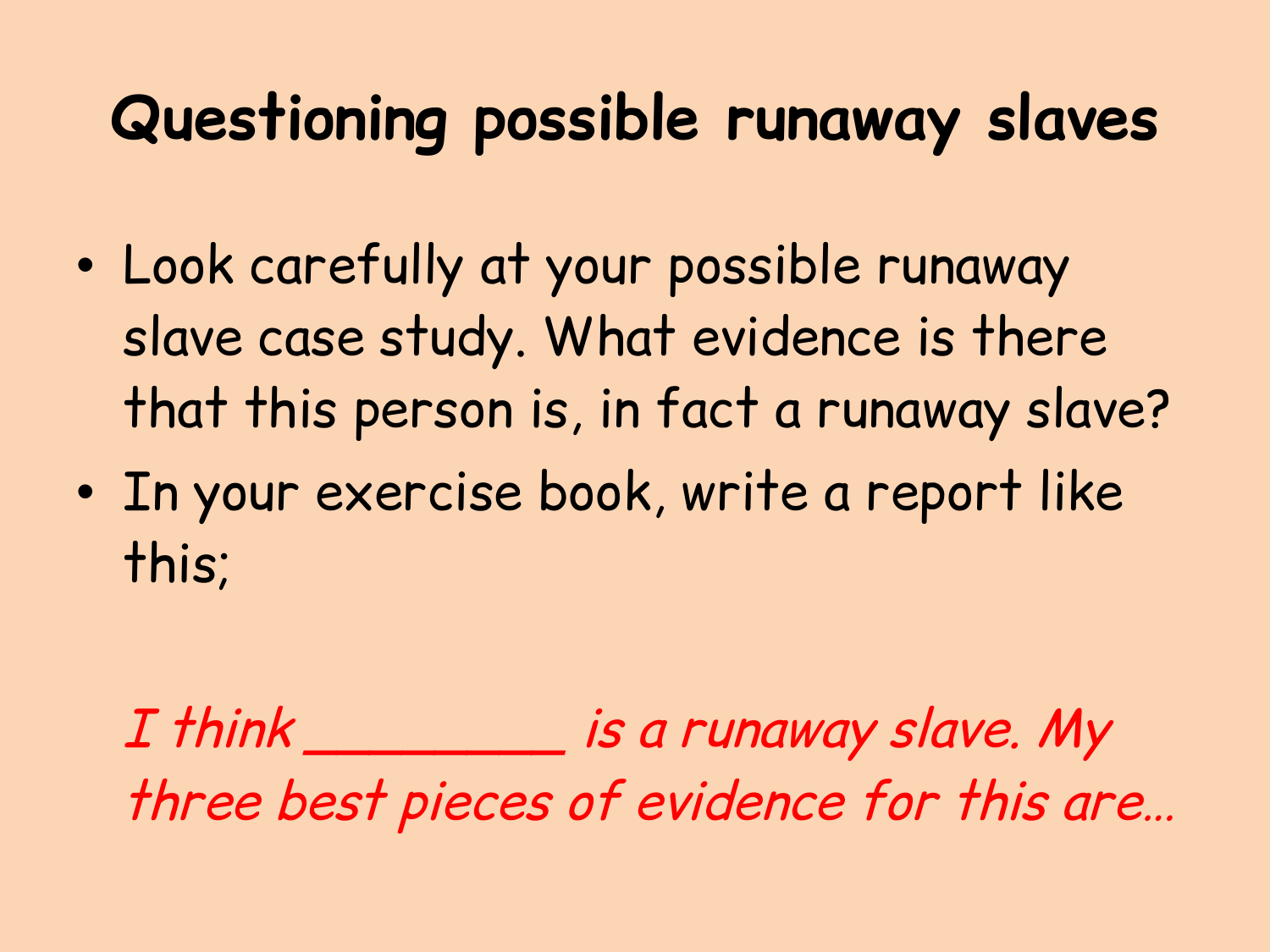

# Questioning possible runaway slaves
Look carefully at your possible runaway slave case study. What evidence is there that this person is, in fact a runaway slave?
In your exercise book, write a report like this;

	I think ________ is a runaway slave. My three best pieces of evidence for this are…